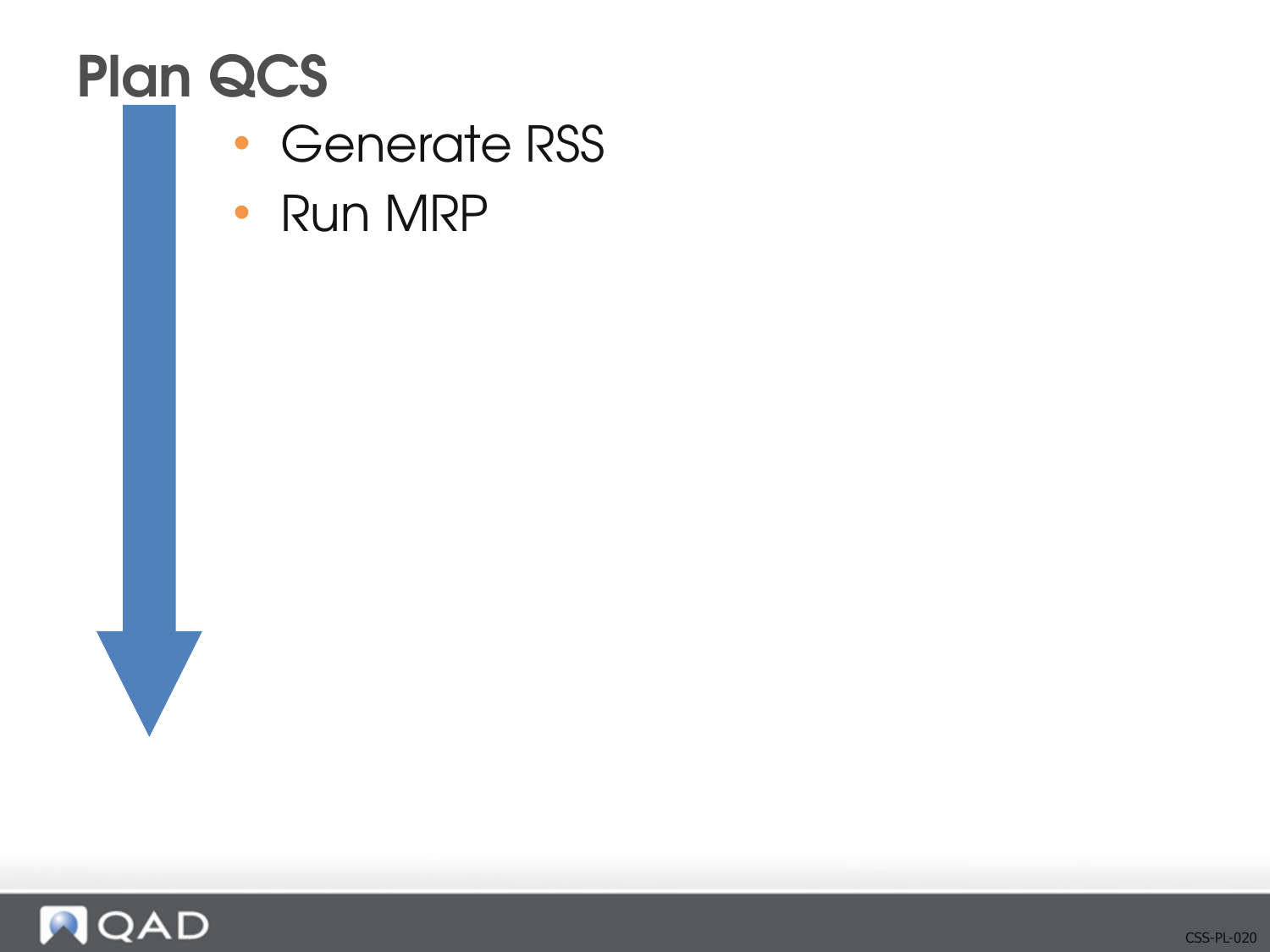

# Plan QCS
Generate RSS
Run MRP

CSS-PL-020